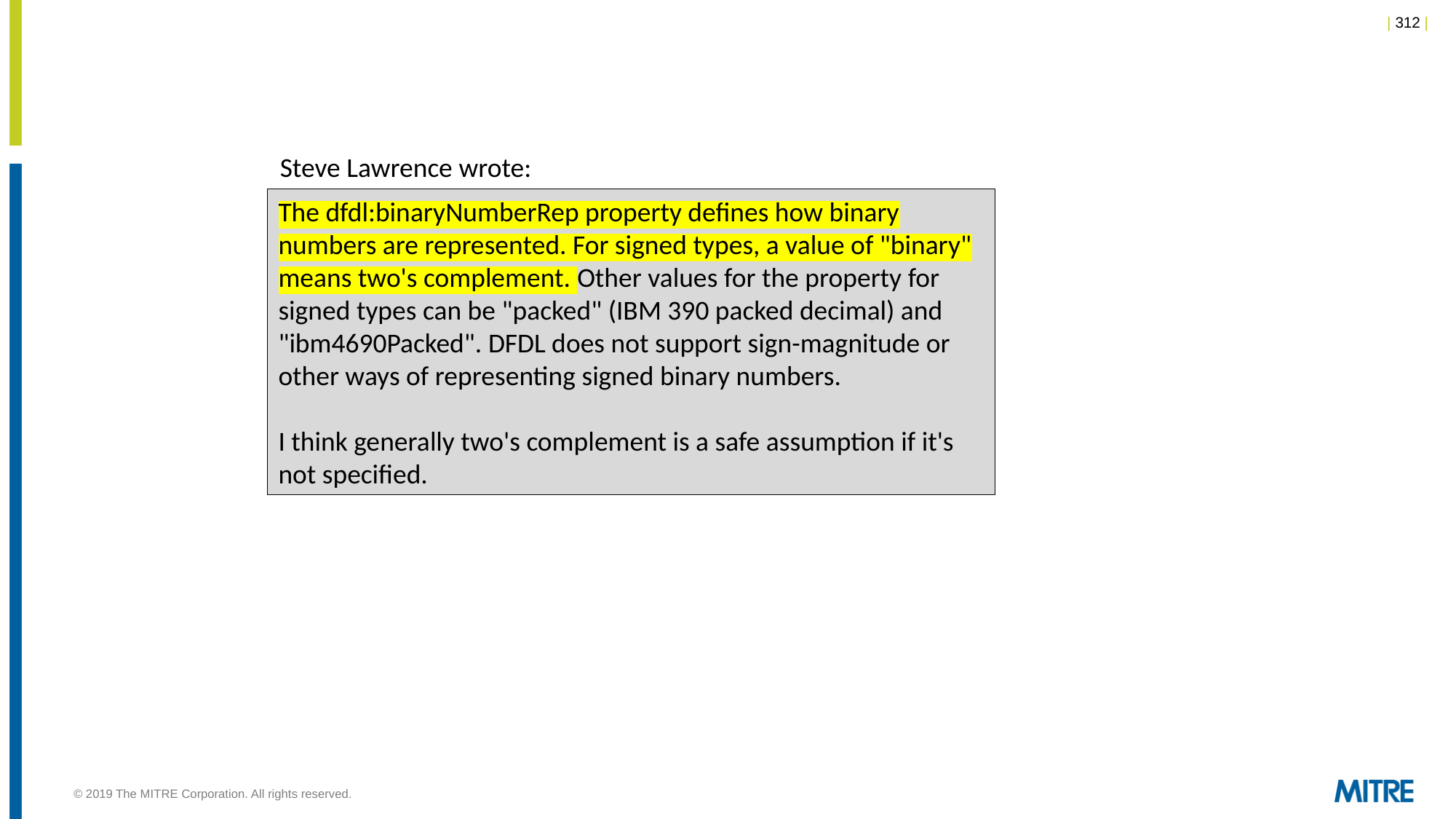

Steve Lawrence wrote:
The dfdl:binaryNumberRep property defines how binary numbers are represented. For signed types, a value of "binary" means two's complement. Other values for the property for signed types can be "packed" (IBM 390 packed decimal) and "ibm4690Packed". DFDL does not support sign-magnitude or other ways of representing signed binary numbers.

I think generally two's complement is a safe assumption if it's not specified.
© 2019 The MITRE Corporation. All rights reserved.